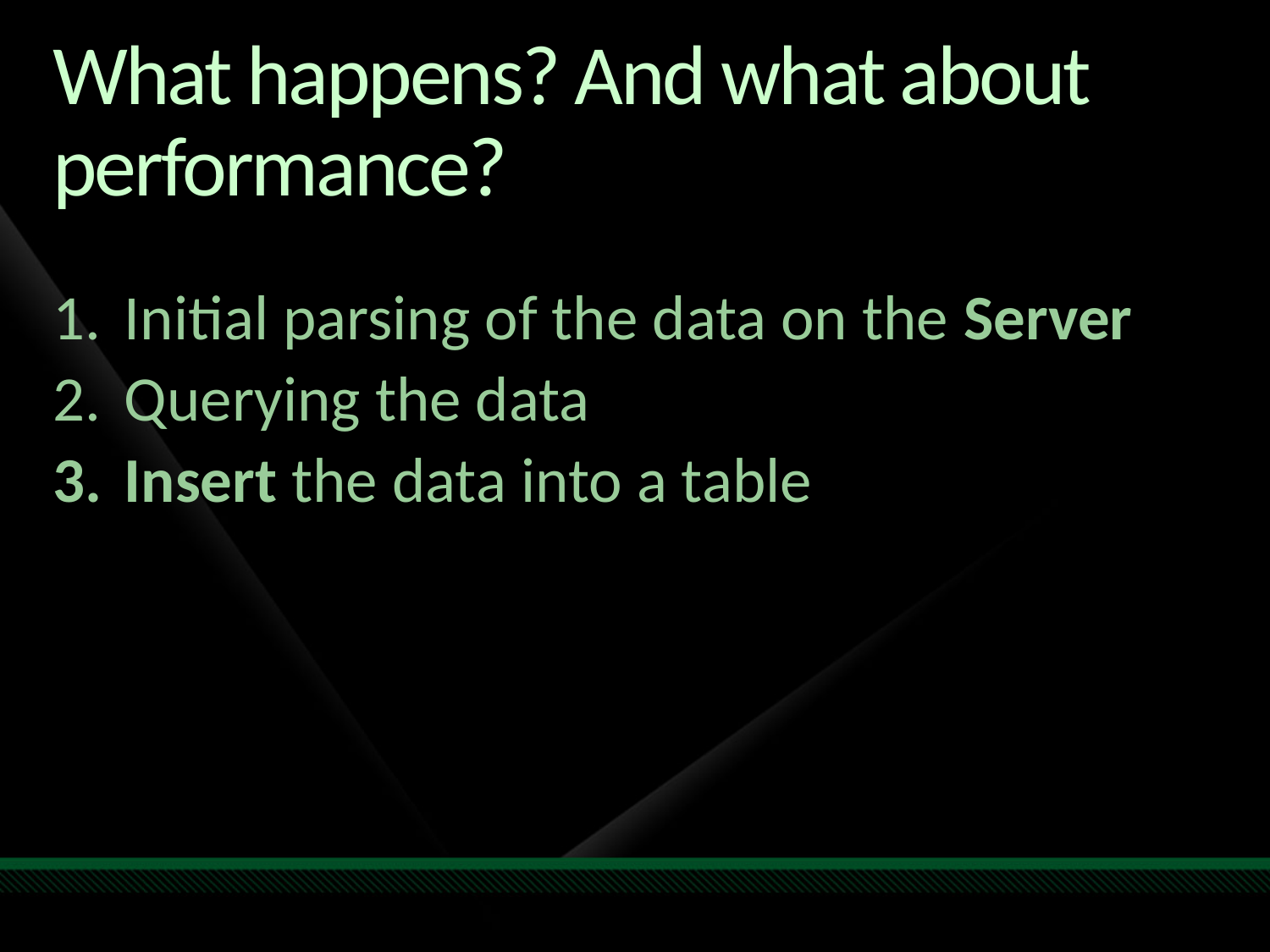

# What happens? And what about performance?

Initial parsing of the data on the Server
Querying the data
Insert the data into a table